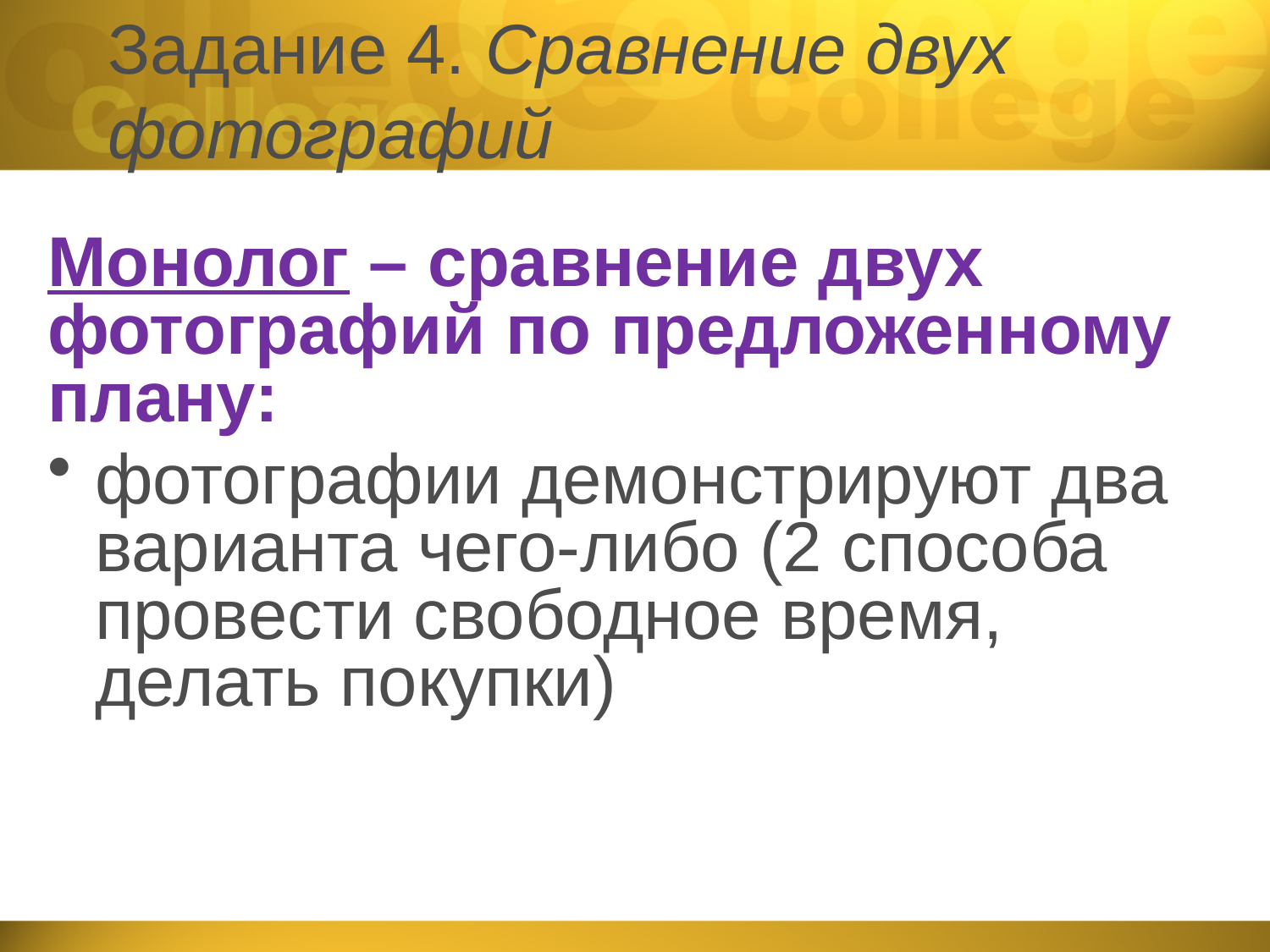

# Задание 4. Сравнение двух фотографий
Монолог – сравнение двух фотографий по предложенному плану:
фотографии демонстрируют два варианта чего-либо (2 способа провести свободное время, делать покупки)